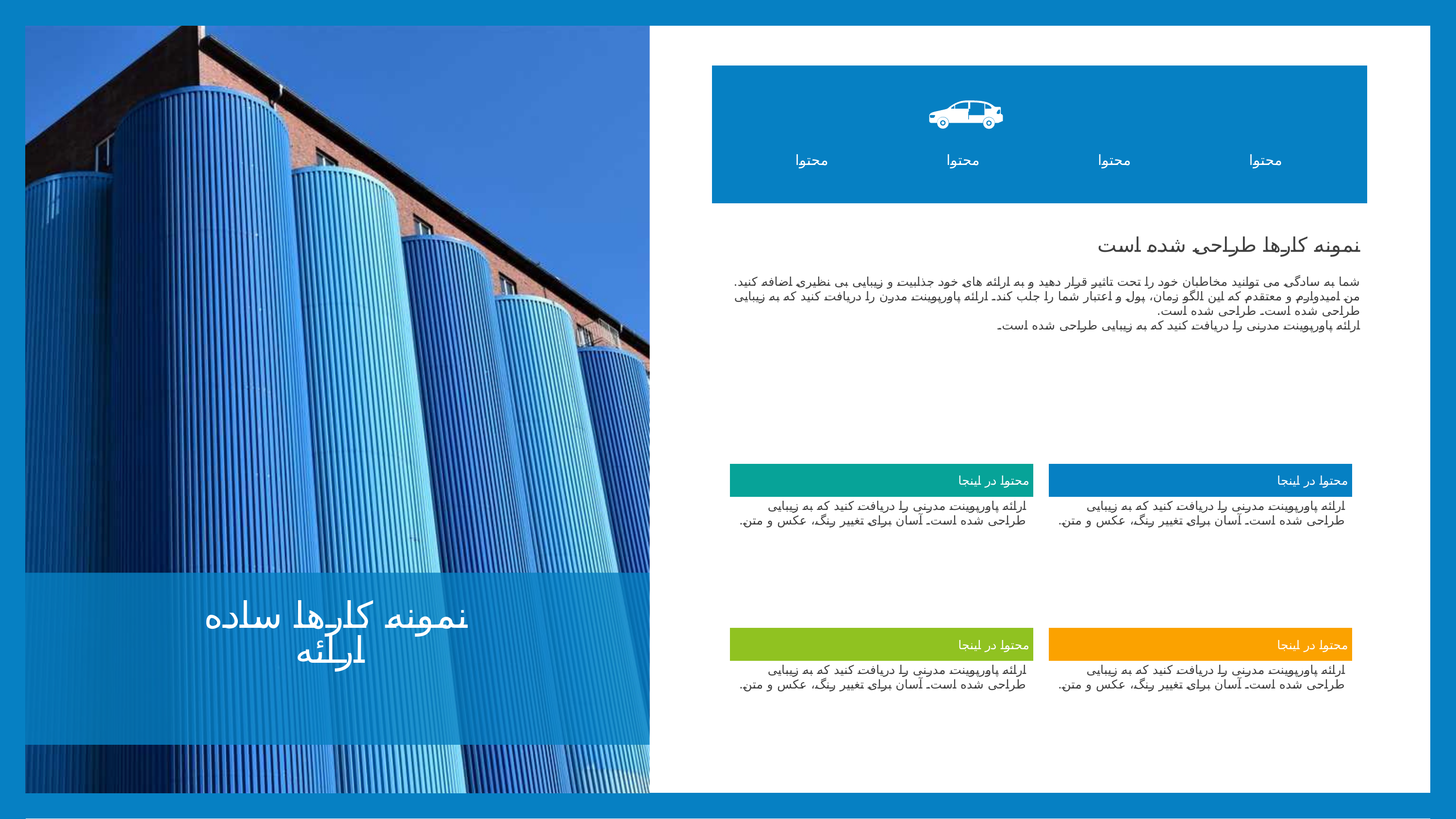

محتوا
محتوا
محتوا
محتوا
نمونه کارها طراحی شده است
شما به سادگی می توانید مخاطبان خود را تحت تاثیر قرار دهید و به ارائه های خود جذابیت و زیبایی بی نظیری اضافه کنید. من امیدوارم و معتقدم که این الگو زمان، پول و اعتبار شما را جلب کند. ارائه پاورپوینت مدرن را دریافت کنید که به زیبایی طراحی شده است. طراحی شده است.
ارائه پاورپوینت مدرنی را دریافت کنید که به زیبایی طراحی شده است.

محتوا در اینجا

محتوا در اینجا
ارائه پاورپوینت مدرنی را دریافت کنید که به زیبایی طراحی شده است. آسان برای تغییر رنگ، عکس و متن.
ارائه پاورپوینت مدرنی را دریافت کنید که به زیبایی طراحی شده است. آسان برای تغییر رنگ، عکس و متن.

نمونه کارها ساده
 ارائه

محتوا در اینجا

محتوا در اینجا
ارائه پاورپوینت مدرنی را دریافت کنید که به زیبایی طراحی شده است. آسان برای تغییر رنگ، عکس و متن.
ارائه پاورپوینت مدرنی را دریافت کنید که به زیبایی طراحی شده است. آسان برای تغییر رنگ، عکس و متن.